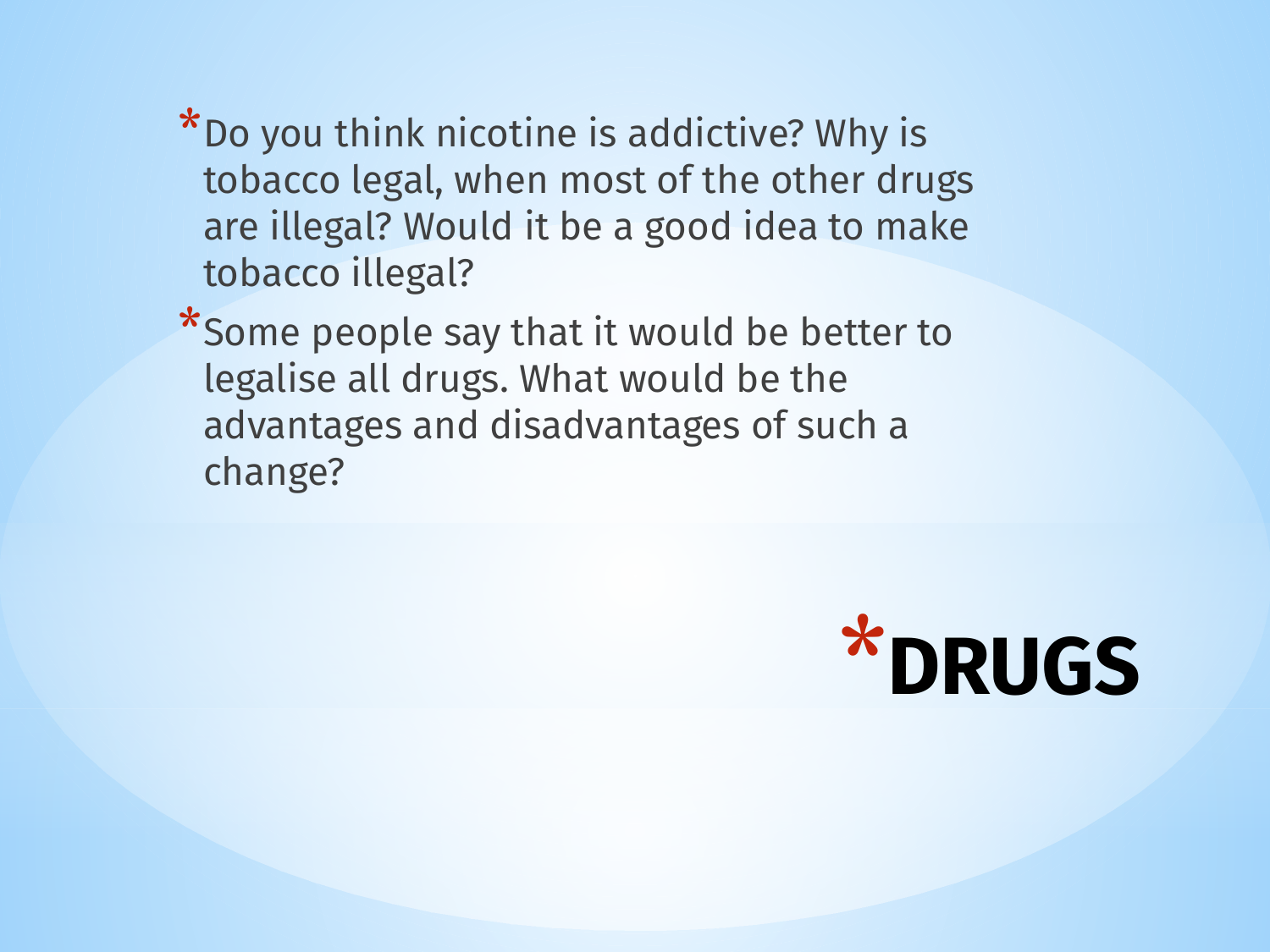

Do you think nicotine is addictive? Why is tobacco legal, when most of the other drugs are illegal? Would it be a good idea to make tobacco illegal?
Some people say that it would be better to legalise all drugs. What would be the advantages and disadvantages of such a change?
# DRUGS